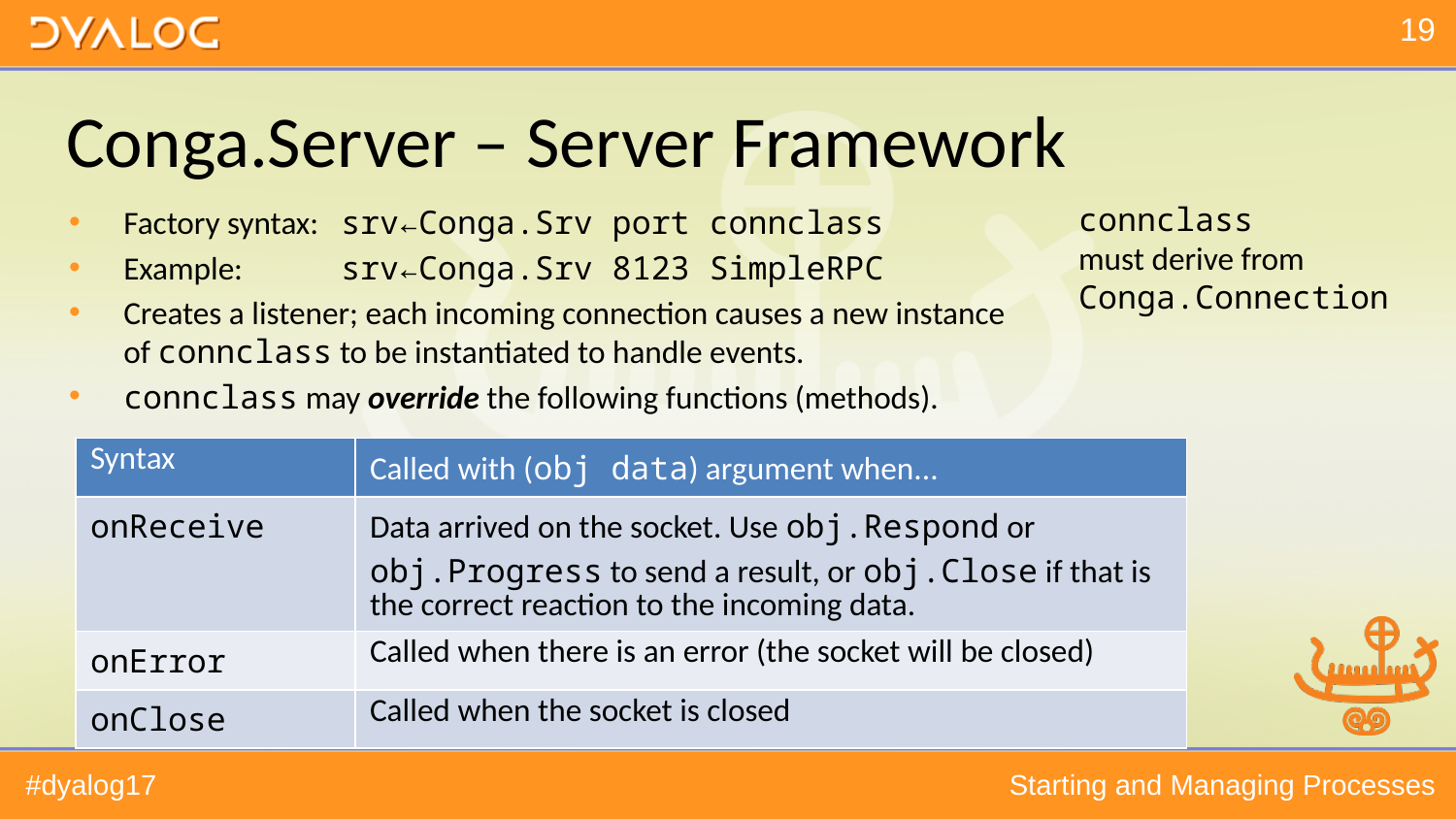

# Conga.Server – Server Framework
connclass
must derive from Conga.Connection
Factory syntax:   srv←Conga.Srv port connclass
Example:              srv←Conga.Srv 8123 SimpleRPC
Creates a listener; each incoming connection causes a new instance of connclass to be instantiated to handle events.
connclass may override the following functions (methods).
| Syntax | Called with (obj data) argument when... |
| --- | --- |
| onReceive | Data arrived on the socket. Use obj.Respond or obj.Progress to send a result, or obj.Close if that is the correct reaction to the incoming data. |
| onError | Called when there is an error (the socket will be closed) |
| onClose | Called when the socket is closed |